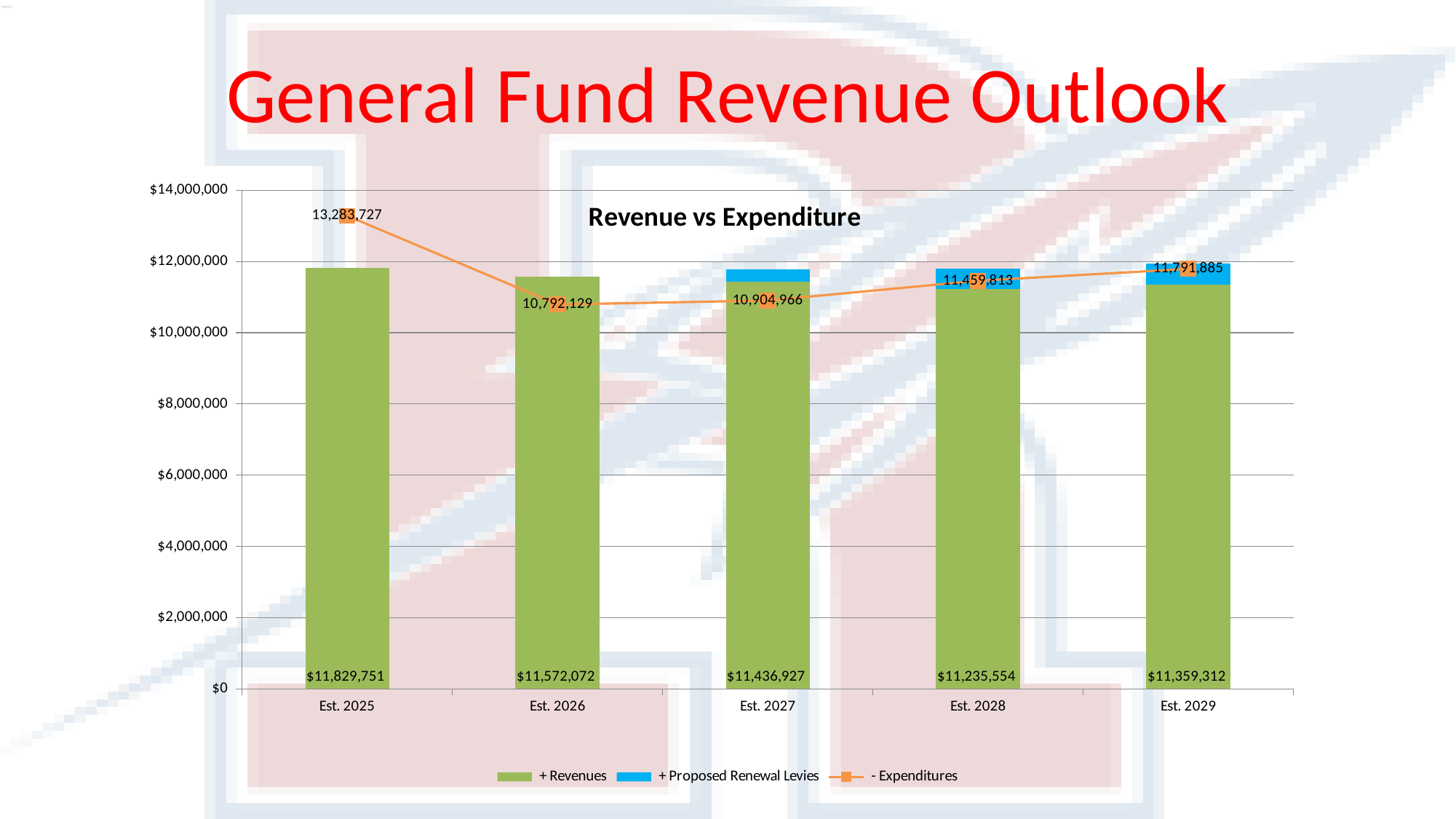

# General Fund Revenue Outlook

### Chart: Revenue vs Expenditure

| Category |  + Revenues |  + Proposed Renewal Levies |  + Proposed New Levies |  - Expenditures |
|---|---|---|---|---|
| Est. 2025 | 11829750.83 | 0.0 | 0.0 | 13283727.45 |
| Est. 2026 | 11572071.87 | 0.0 | 0.0 | 10792129.1376 |
| Est. 2027 | 11436926.87 | 339270.0 | 0.0 | 10904965.924352 |
| Est. 2028 | 11235554.469999999 | 575034.0 | 0.0 | 11459812.73963904 |
| Est. 2029 | 11359311.738 | 575034.0 | 0.0 | 11791885.01723182 |